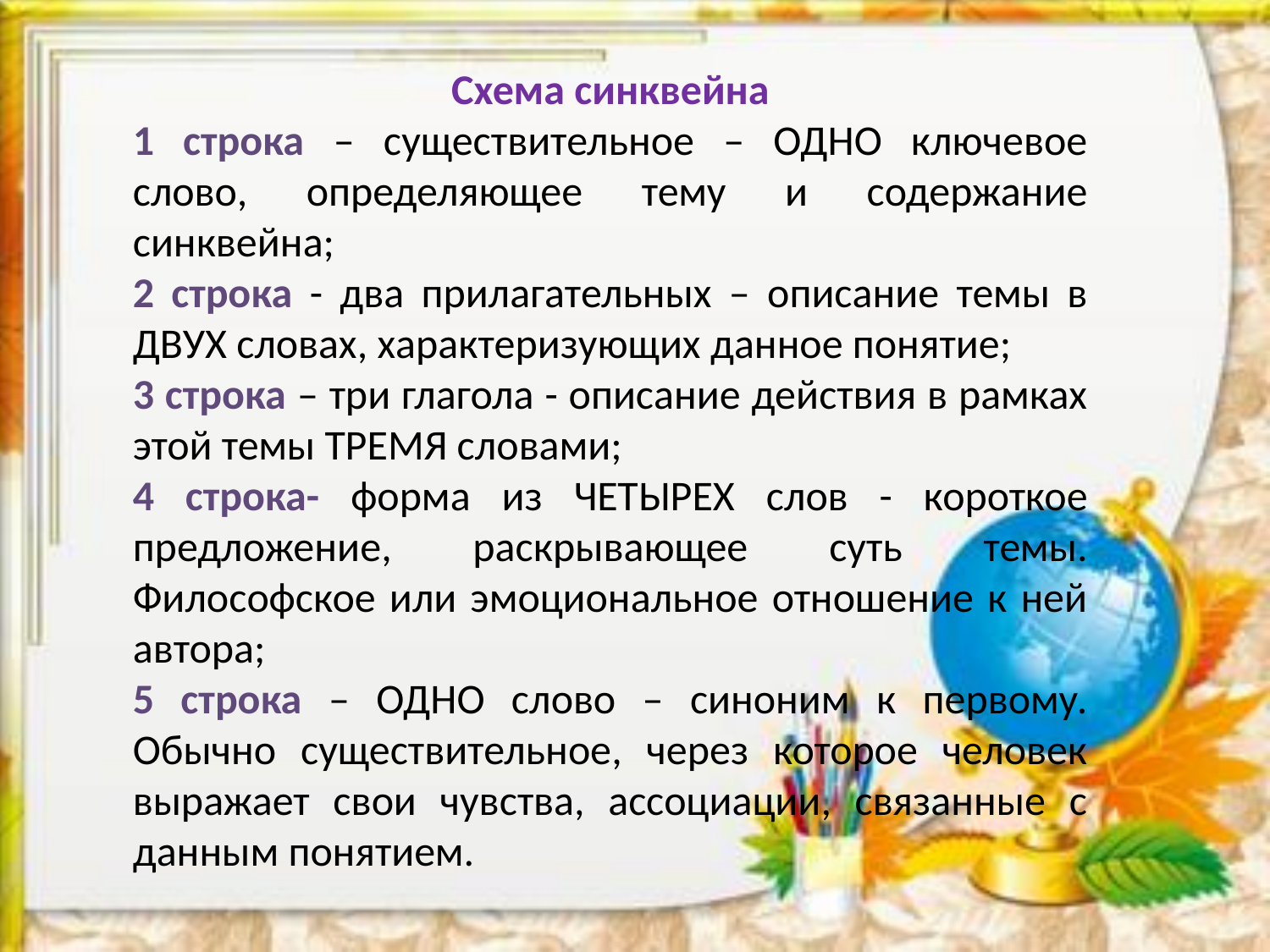

Схема синквейна
1 строка – существительное – ОДНО ключевое слово, определяющее тему и содержание синквейна;
2 строка - два прилагательных – описание темы в ДВУХ словах, характеризующих данное понятие;
3 строка – три глагола - описание действия в рамках этой темы ТРЕМЯ словами;
4 строка- форма из ЧЕТЫРЕХ слов - короткое предложение, раскрывающее суть темы. Философское или эмоциональное отношение к ней автора;
5 строка – ОДНО слово – синоним к первому. Обычно существительное, через которое человек выражает свои чувства, ассоциации, связанные с данным понятием.